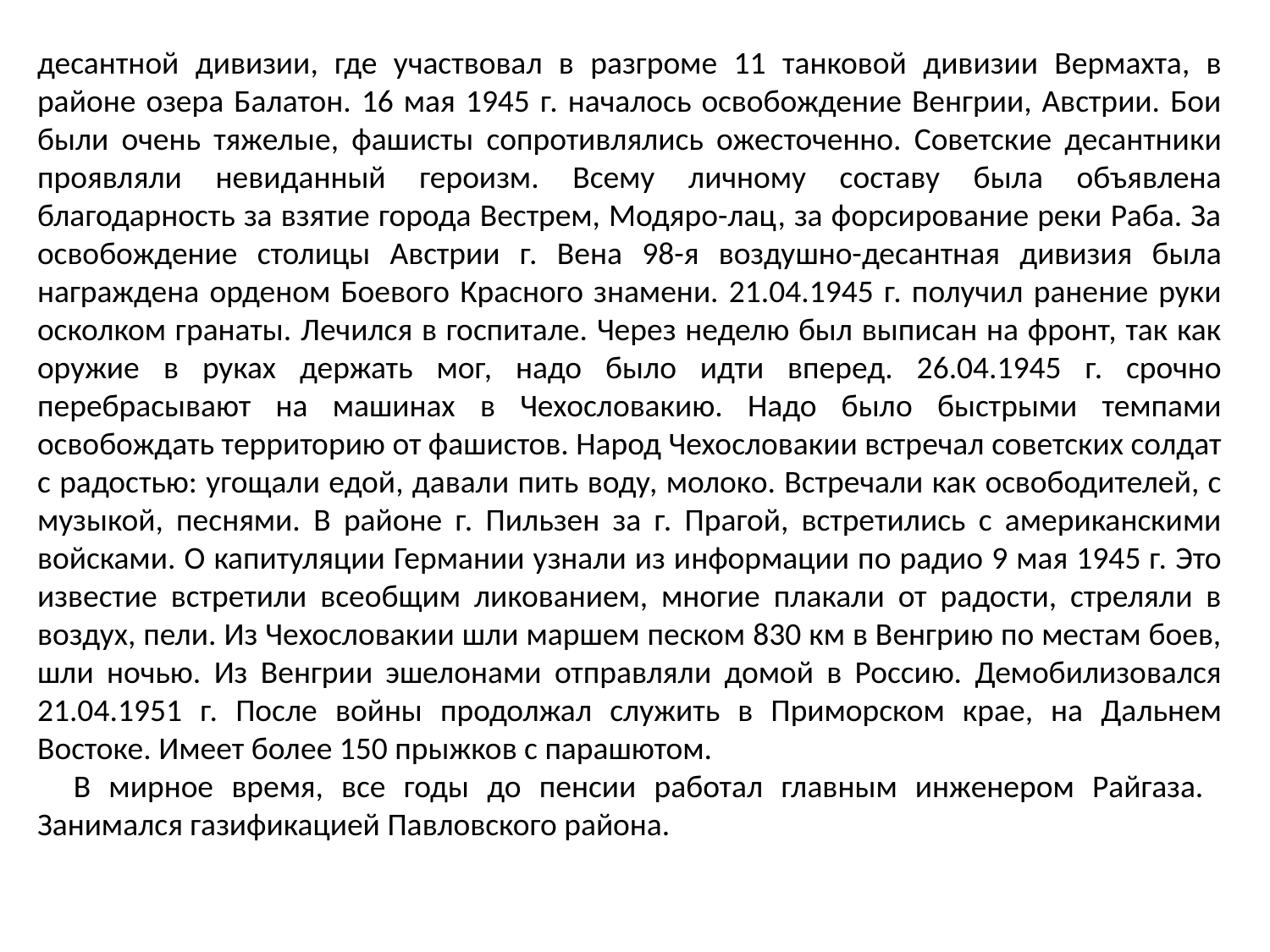

десантной дивизии, где участвовал в разгроме 11 танковой дивизии Вермахта, в районе озера Балатон. 16 мая 1945 г. началось освобождение Венгрии, Австрии. Бои были очень тяжелые, фашисты сопротивлялись ожесточенно. Советские десантники проявляли невиданный героизм. Всему личному составу была объявлена благодарность за взятие города Вестрем, Модяро-лац, за форсирование реки Раба. За освобождение столицы Австрии г. Вена 98-я воздушно-десантная дивизия была награждена орденом Боевого Красного знамени. 21.04.1945 г. получил ранение руки осколком гранаты. Лечился в госпитале. Через неделю был выписан на фронт, так как оружие в руках держать мог, надо было идти вперед. 26.04.1945 г. срочно перебрасывают на машинах в Чехословакию. Надо было быстрыми темпами освобождать территорию от фашистов. Народ Чехословакии встречал советских солдат с радостью: угощали едой, давали пить воду, молоко. Встречали как освободителей, с музыкой, песнями. В районе г. Пильзен за г. Прагой, встретились с американскими войсками. О капитуляции Германии узнали из информации по радио 9 мая 1945 г. Это известие встретили всеобщим ликованием, многие плакали от радости, стреляли в воздух, пели. Из Чехословакии шли маршем песком 830 км в Венгрию по местам боев, шли ночью. Из Венгрии эшелонами отправляли домой в Россию. Демобилизовался 21.04.1951 г. После войны продолжал служить в Приморском крае, на Дальнем Востоке. Имеет более 150 прыжков с парашютом.
  В мирное время, все годы до пенсии работал главным инженером Райгаза.  Занимался газификацией Павловского района.